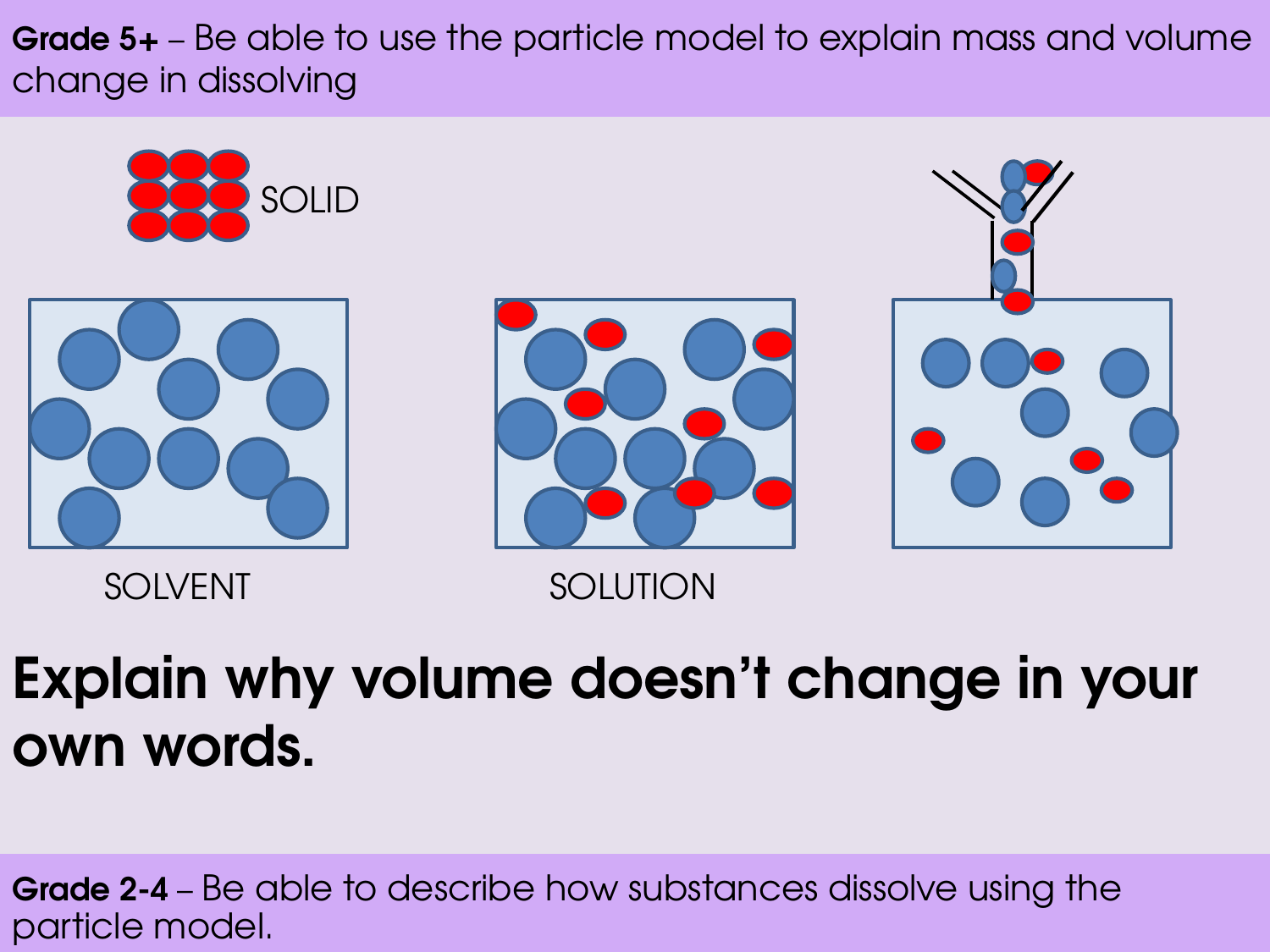

ASPIRE – Be able to use the particle model to explain mass and volume change in dissolving

Grade 5+ – Be able to use the particle model to explain mass and volume change in dissolving

SOLID

SOLVENT
SOLUTION
Explain why volume doesn’t change in your own words.

CHALLENGE – Be able to describe how substances dissolve using the particle model.

Grade 2-4 – Be able to describe how substances dissolve using the particle model.